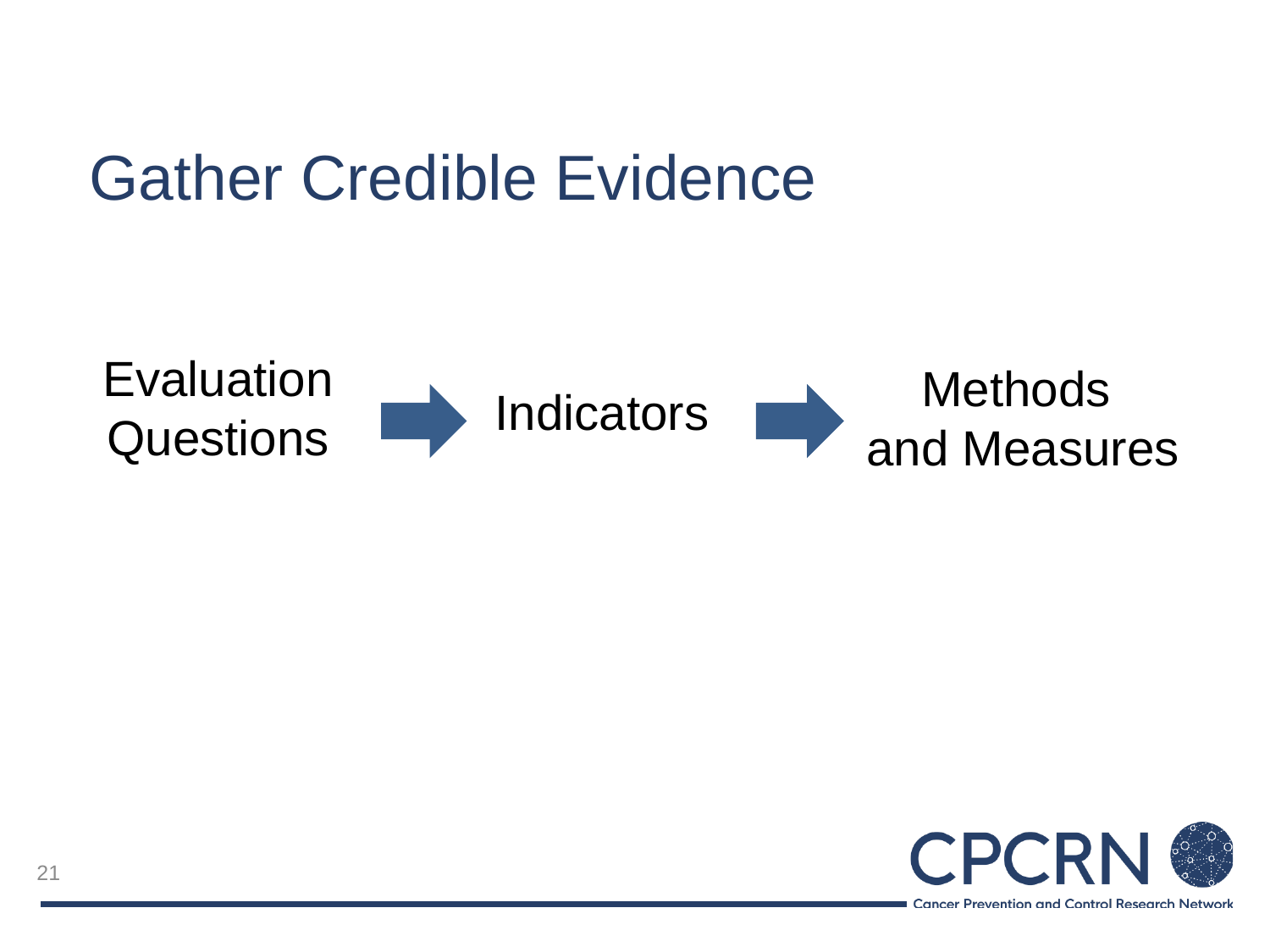

# Gather Credible Evidence
Evaluation
Questions
Methods
and Measures
Indicators

21